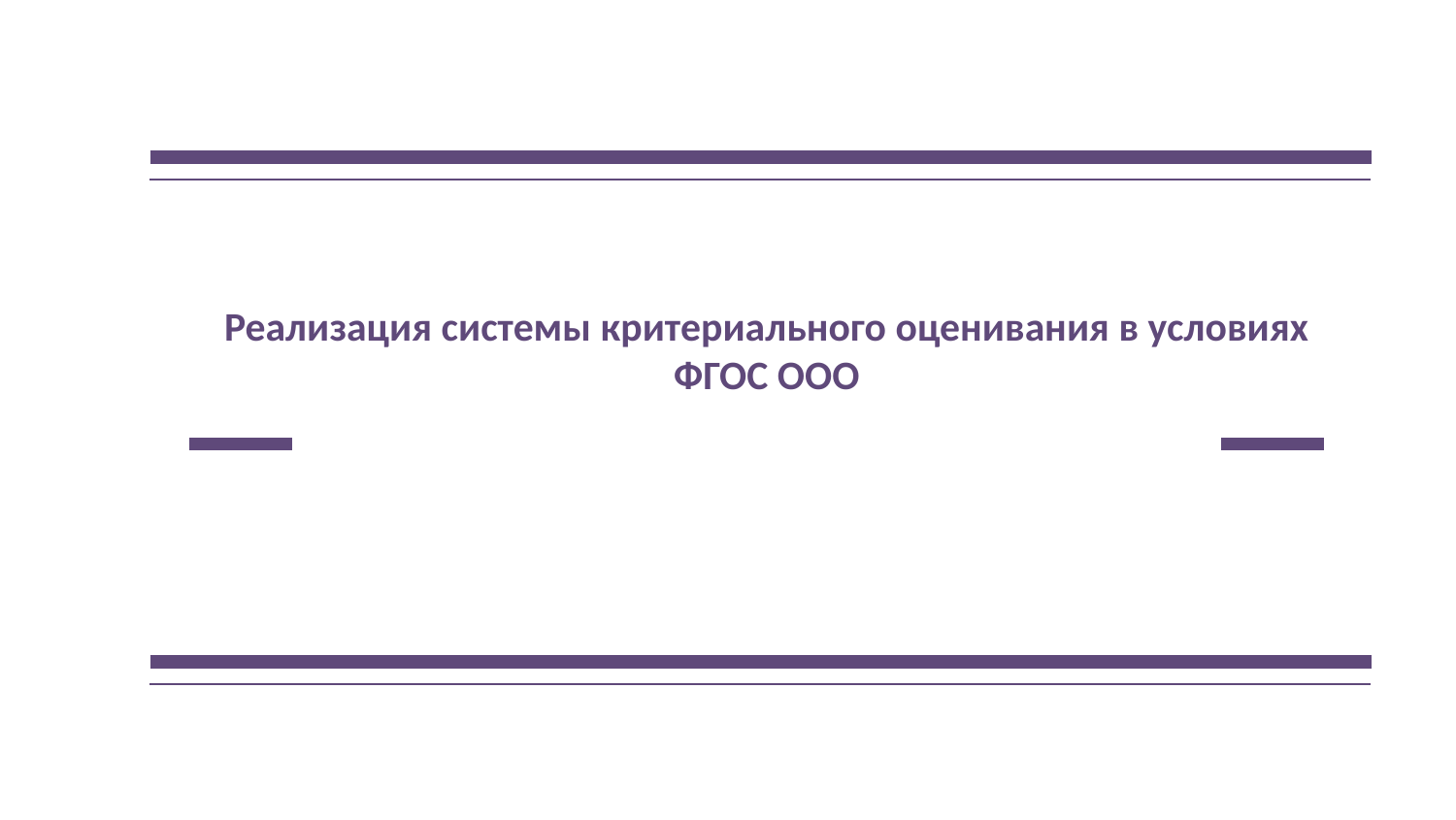

# Реализация системы критериального оценивания в условиях ФГОС ООО